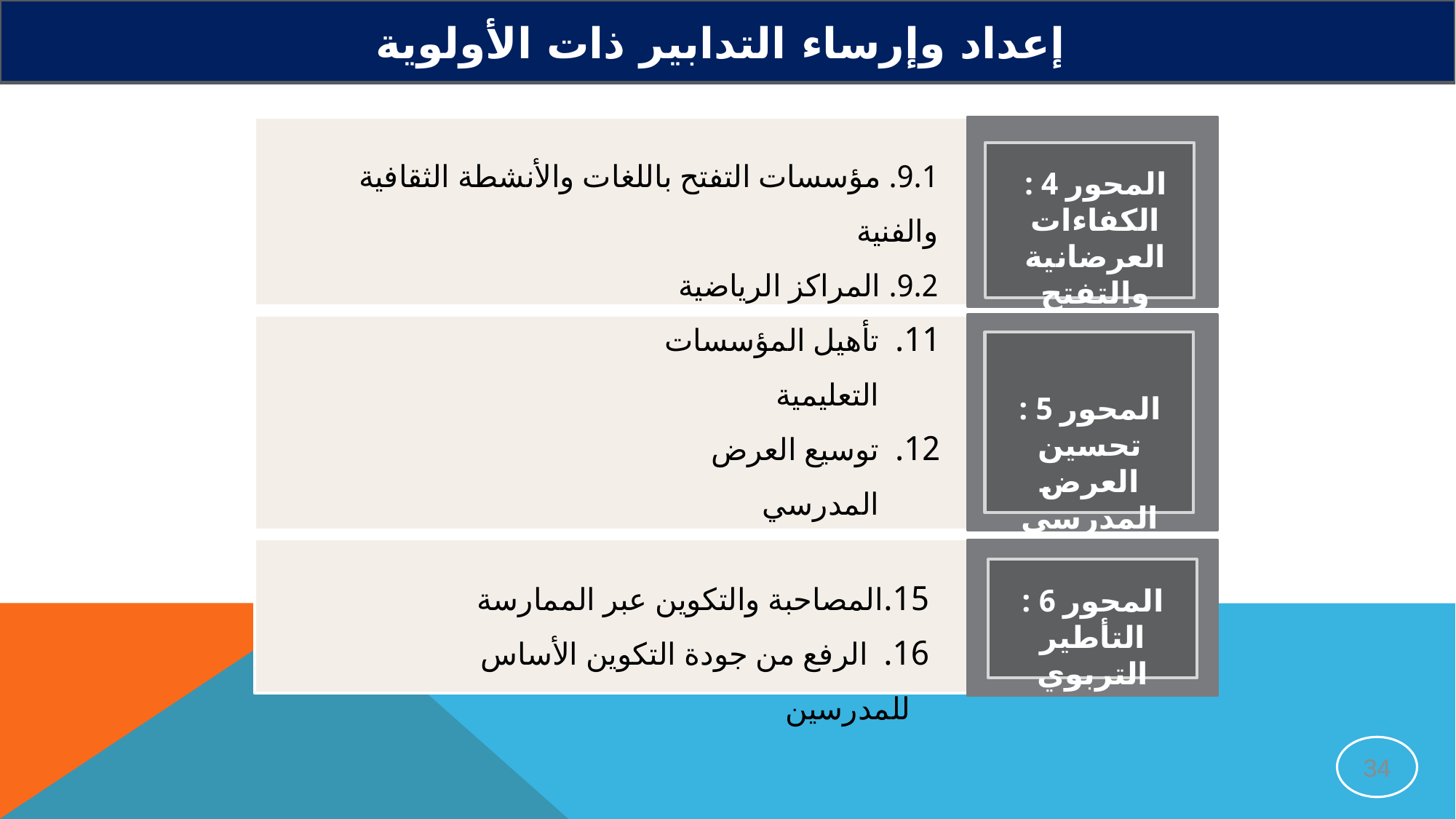

إعداد وإرساء التدابير ذات الأولوية

9.1. مؤسسات التفتح باللغات والأنشطة الثقافية والفنية
9.2. المراكز الرياضية
10. المقاولة وروح المبادرة
المحور 4 : الكفاءات العرضانية والتفتح الذاتي

تأهيل المؤسسات التعليمية
توسيع العرض المدرسي
المدارس الشريكة
التعليم الأولي

المحور 5 : تحسين العرض المدرسي

المصاحبة والتكوين عبر الممارسة
  الرفع من جودة التكوين الأساس للمدرسين
المحور 6 : التأطير التربوي
34